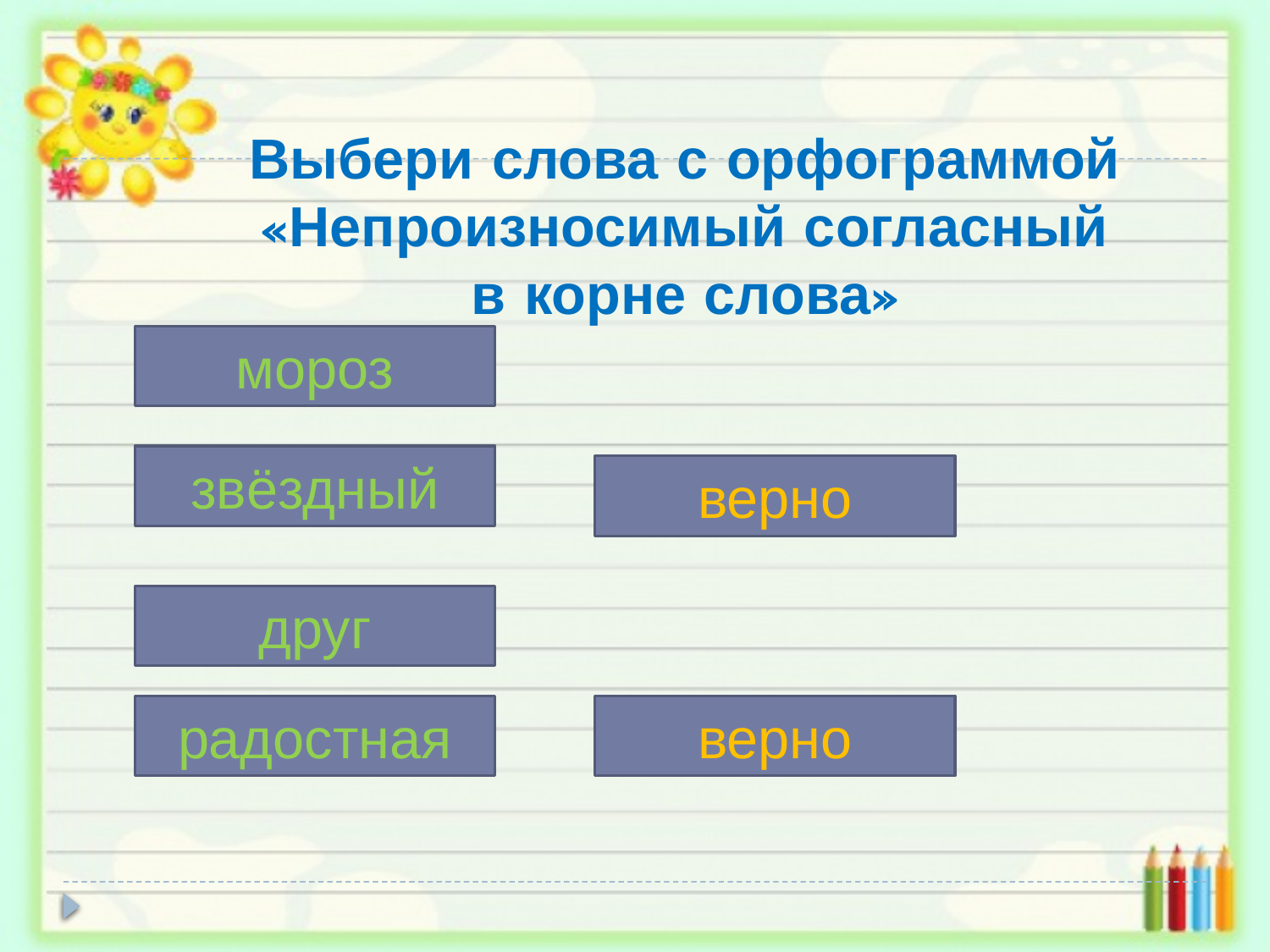

Выбери слова с орфограммой «Непроизносимый согласный в корне слова»
мороз
звёздный
верно
друг
радостная
верно